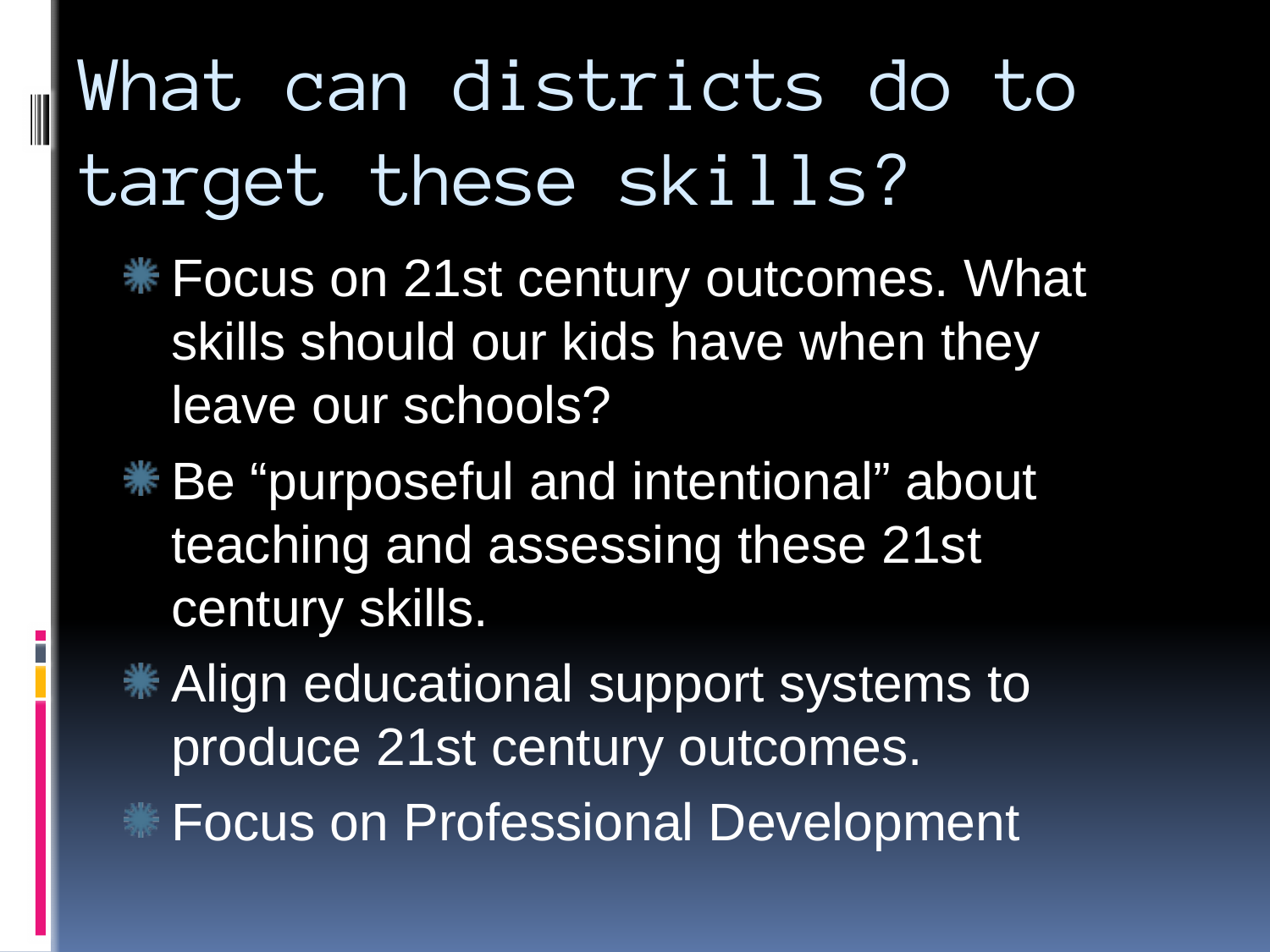

# What can districts do to target these skills?
Focus on 21st century outcomes. What skills should our kids have when they leave our schools?
Be “purposeful and intentional” about teaching and assessing these 21st century skills.
Align educational support systems to produce 21st century outcomes.
Focus on Professional Development